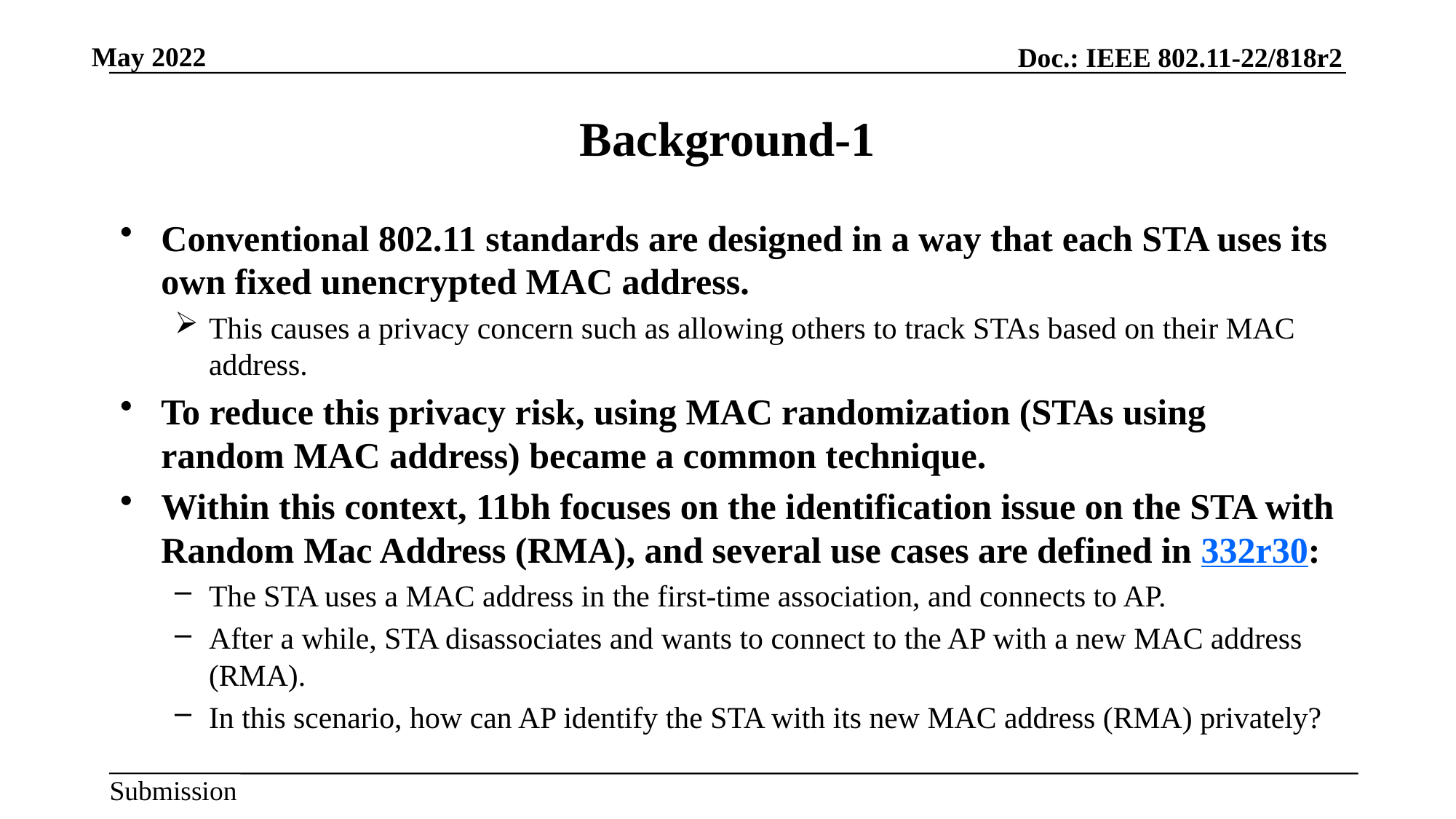

# Background-1
Conventional 802.11 standards are designed in a way that each STA uses its own fixed unencrypted MAC address.
This causes a privacy concern such as allowing others to track STAs based on their MAC address.
To reduce this privacy risk, using MAC randomization (STAs using random MAC address) became a common technique.
Within this context, 11bh focuses on the identification issue on the STA with Random Mac Address (RMA), and several use cases are defined in 332r30:
The STA uses a MAC address in the first-time association, and connects to AP.
After a while, STA disassociates and wants to connect to the AP with a new MAC address (RMA).
In this scenario, how can AP identify the STA with its new MAC address (RMA) privately?